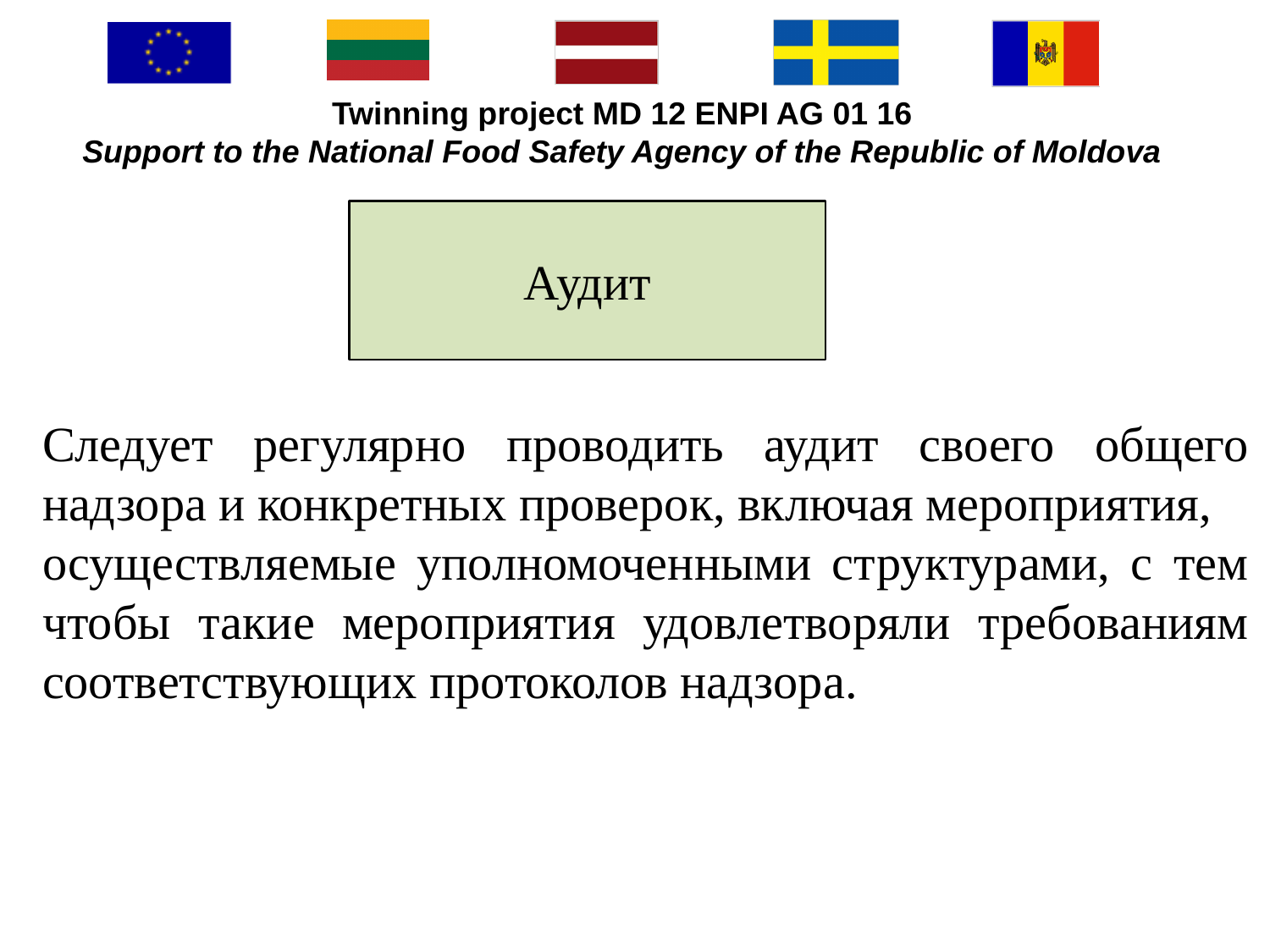

# Аудит
Cледует регулярно проводить аудит своего общего надзора и конкретных проверок, включая мероприятия,
осуществляемые уполномоченными структурами, с тем чтобы такие мероприятия удовлетворяли требованиям соответствующих протоколов надзора.